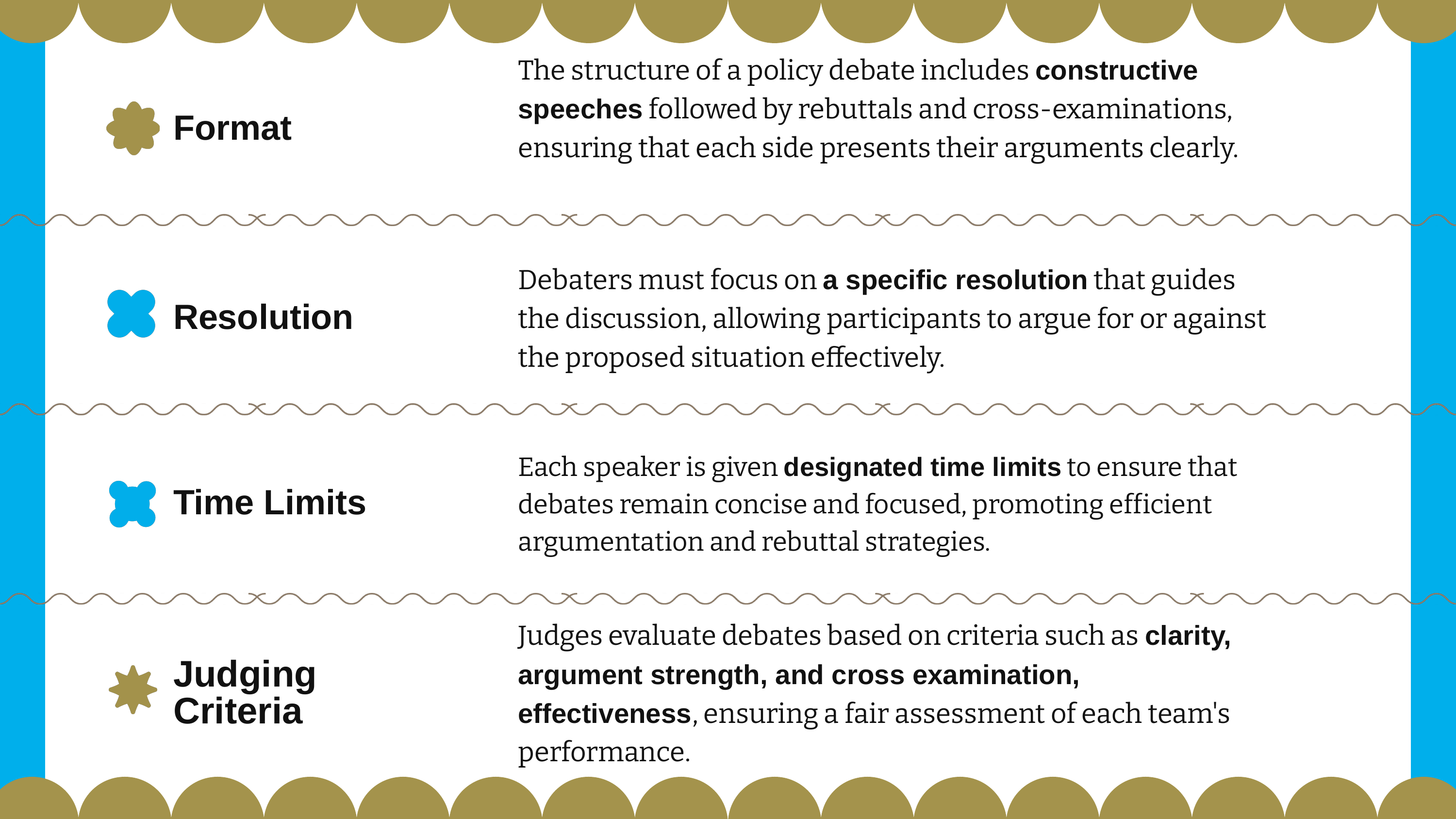

The structure of a policy debate includes constructive speeches followed by rebuttals and cross-examinations, ensuring that each side presents their arguments clearly.

Format

Debaters must focus on a specific resolution that guides the discussion, allowing participants to argue for or against the proposed situation effectively.

Resolution

Each speaker is given designated time limits to ensure that debates remain concise and focused, promoting efficient argumentation and rebuttal strategies.

Time Limits

Judges evaluate debates based on criteria such as clarity, argument strength, and cross examination, effectiveness, ensuring a fair assessment of each team's performance.
Judging Criteria